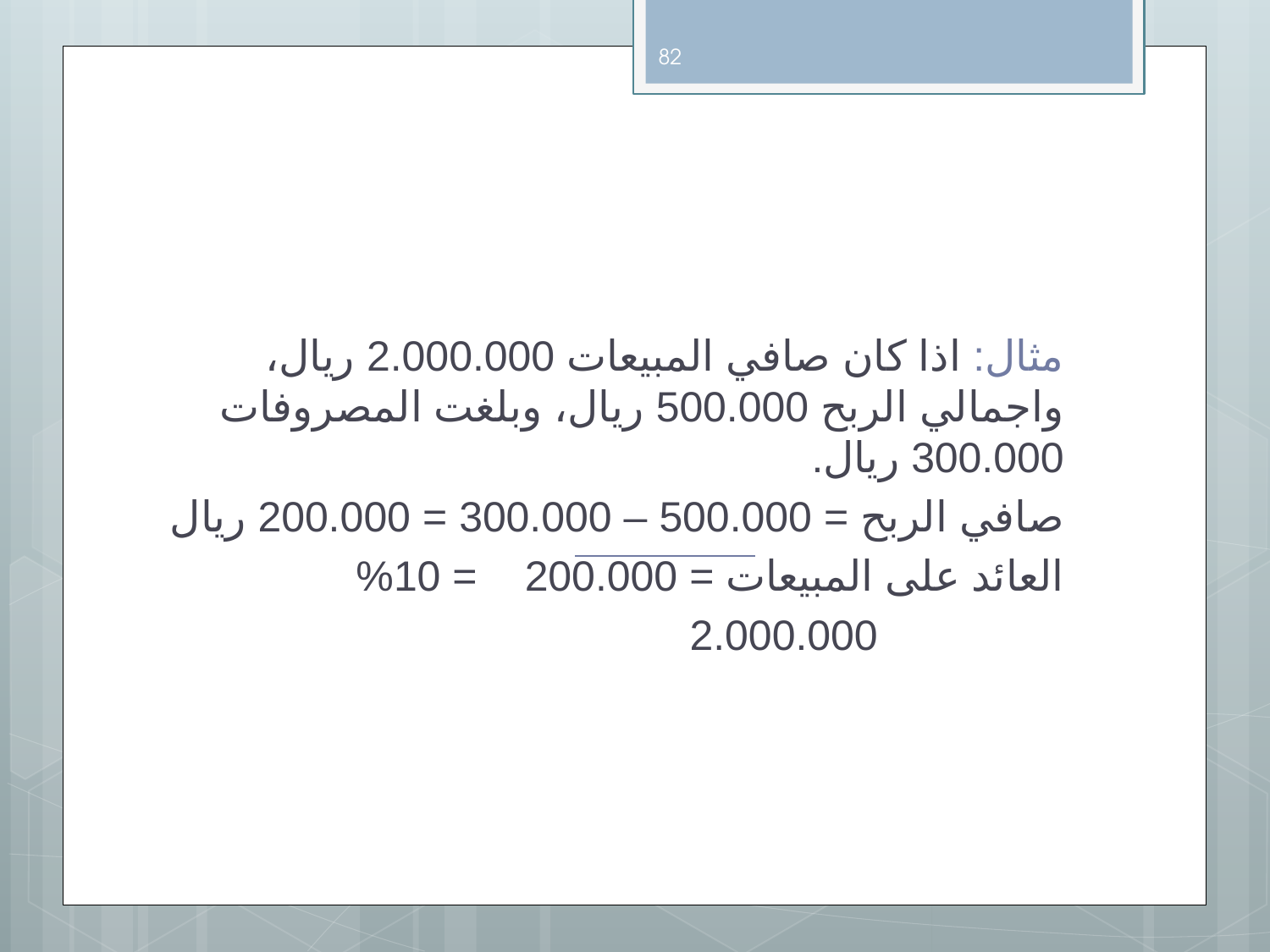

82
مثال: اذا كان صافي المبيعات 2.000.000 ريال، واجمالي الربح 500.000 ريال، وبلغت المصروفات 300.000 ريال.
صافي الربح = 500.000 – 300.000 = 200.000 ريال
العائد على المبيعات = 200.000    = 10%
		     2.000.000